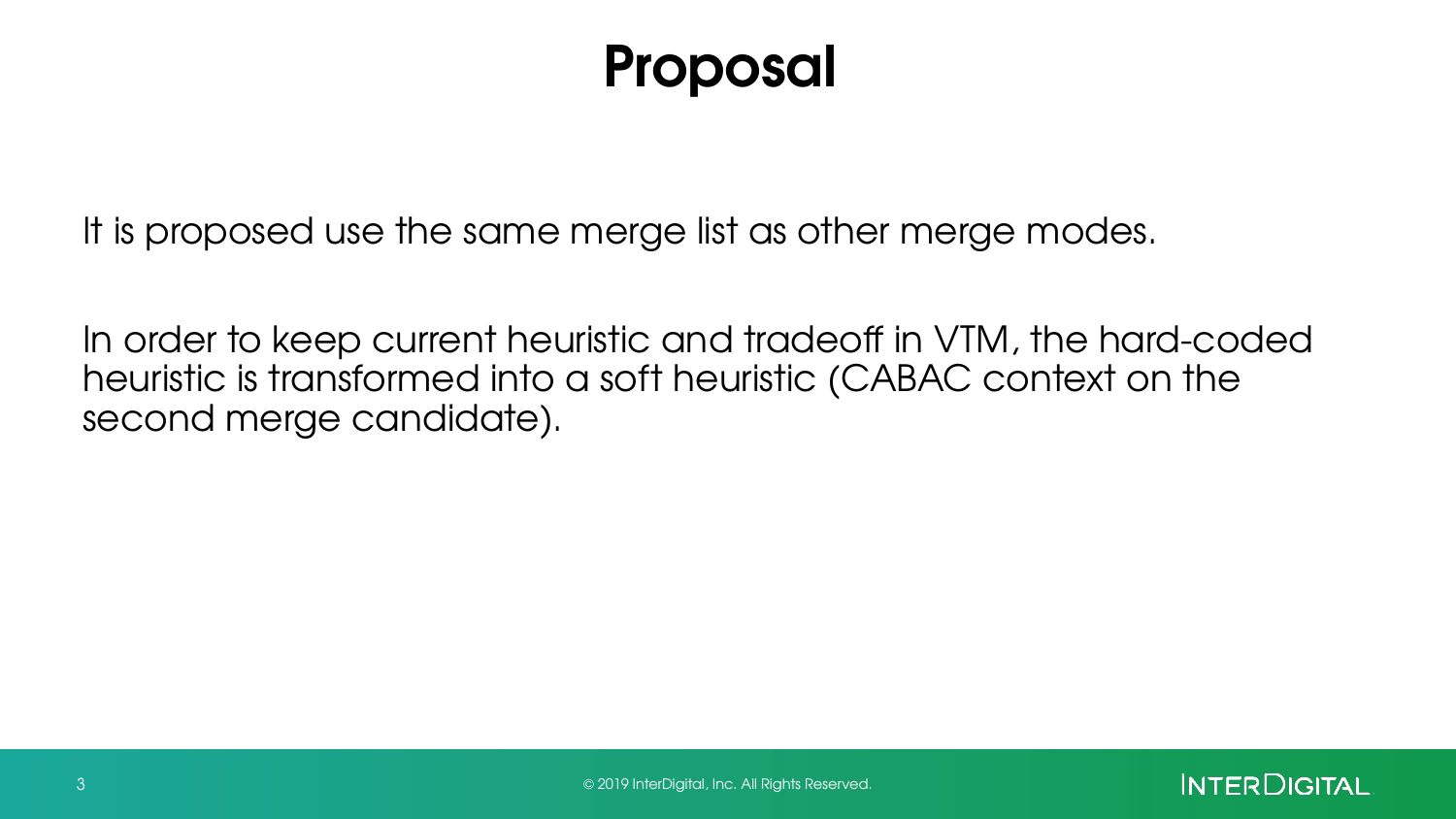

# Proposal

It is proposed use the same merge list as other merge modes.

In order to keep current heuristic and tradeoff in VTM, the hard-coded heuristic is transformed into a soft heuristic (CABAC context on the second merge candidate).

3
© 2019 InterDigital, Inc. All Rights Reserved.